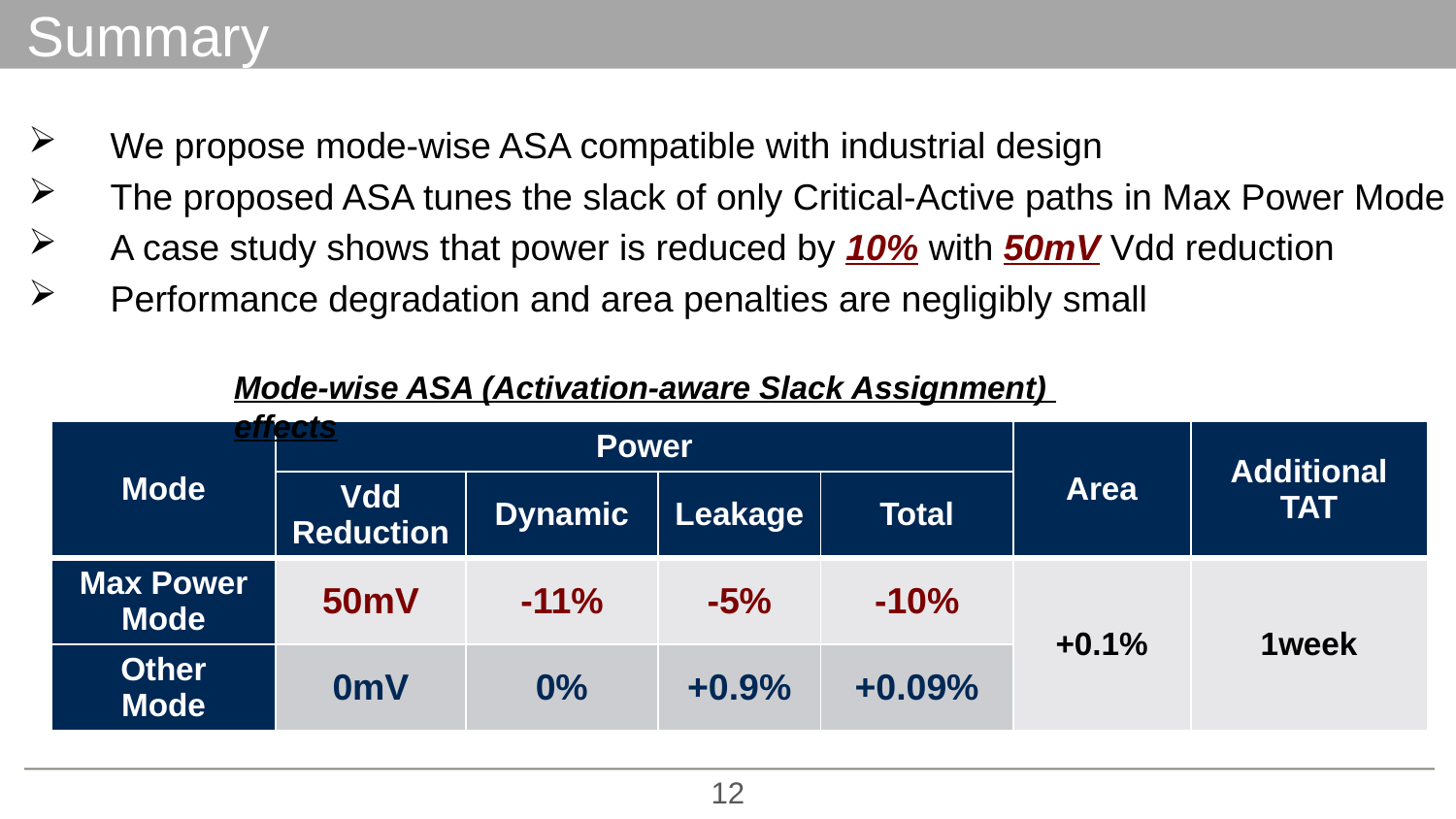

# Summary
We propose mode-wise ASA compatible with industrial design
The proposed ASA tunes the slack of only Critical-Active paths in Max Power Mode
A case study shows that power is reduced by 10% with 50mV Vdd reduction
Performance degradation and area penalties are negligibly small
Mode-wise ASA (Activation-aware Slack Assignment)  effects
| Mode | Power |  |  |  | Area | Additional TAT |
| --- | --- | --- | --- | --- | --- | --- |
|  | Vdd Reduction | Dynamic | Leakage | Total |  |  |
| Max Power Mode | 50mV | -11% | -5% | -10% | +0.1% | 1week |
| Other Mode | 0mV | 0% | +0.9% | +0.09% |  |  |